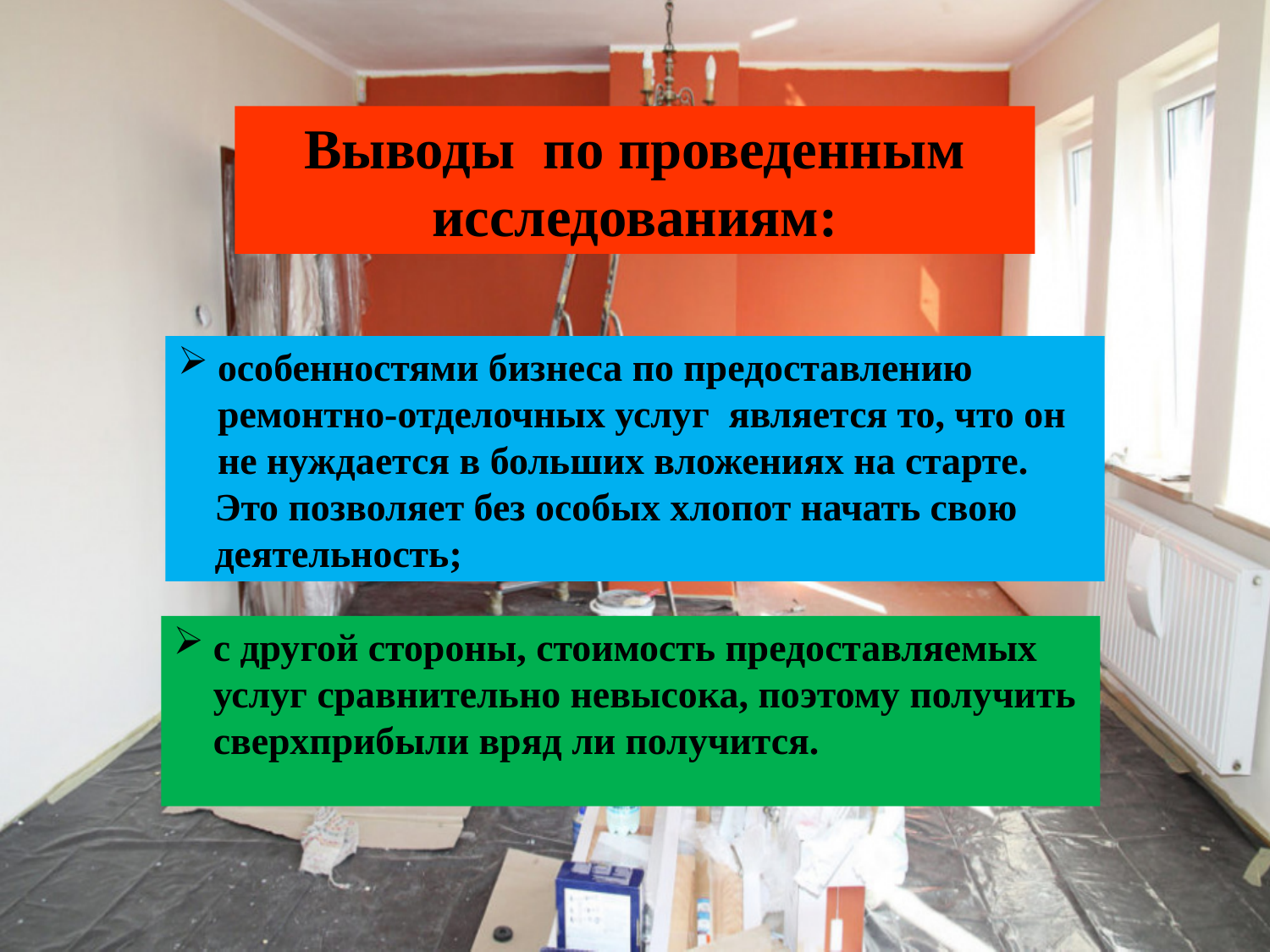

Выводы  по проведенным исследованиям:
особенностями бизнеса по предоставлению ремонтно-отделочных услуг  является то, что он не нуждается в больших вложениях на старте.
Это позволяет без особых хлопот начать свою деятельность;
с другой стороны, стоимость предоставляемых услуг сравнительно невысока, поэтому получить сверхприбыли вряд ли получится.